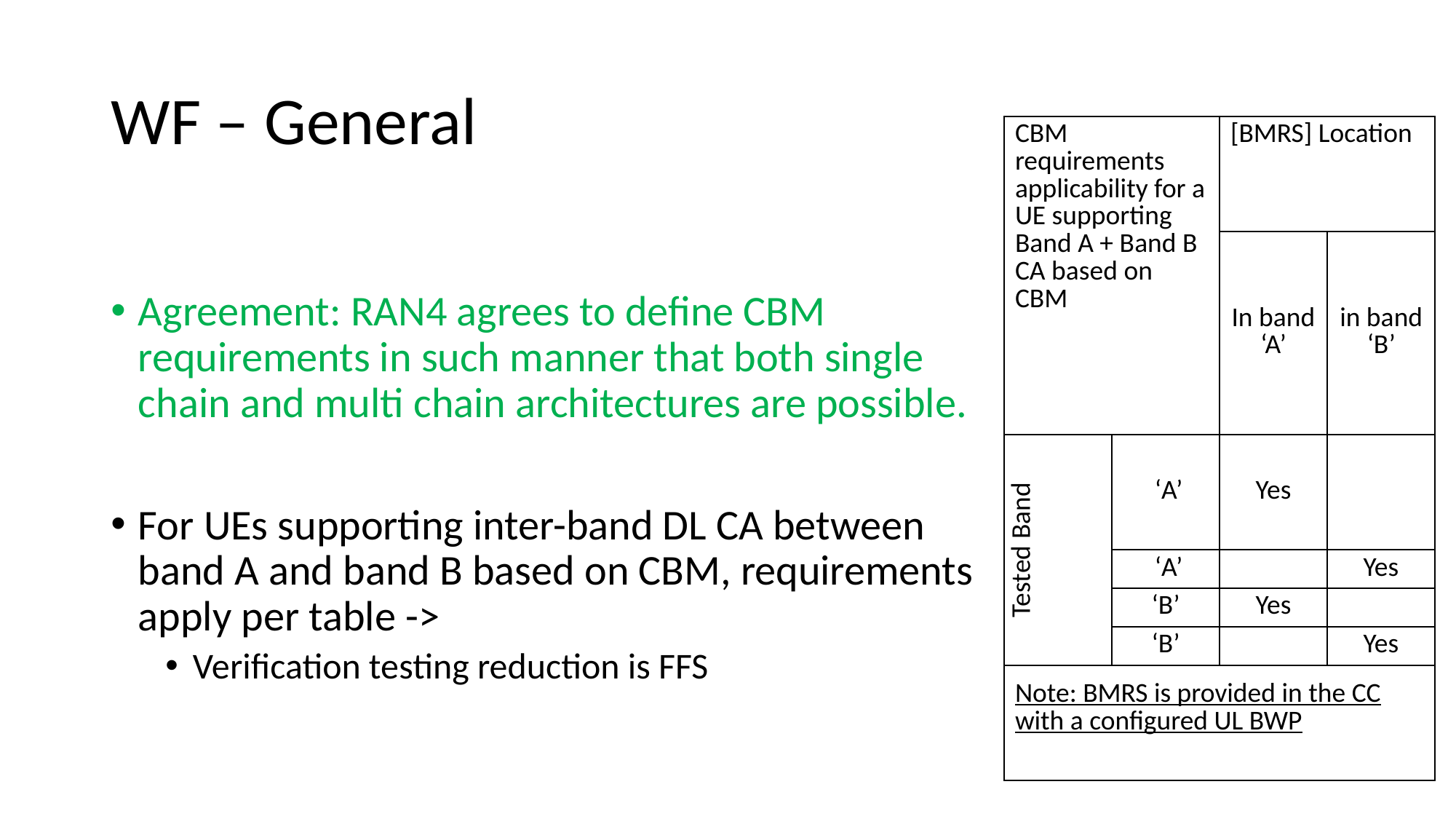

# WF – General
| CBM requirements applicability for a UE supporting Band A + Band B CA based on CBM |  | [BMRS] Location |  |
| --- | --- | --- | --- |
|  |  | In band ‘A’ | in band ‘B’ |
| Tested Band | ‘A’ | Yes |  |
|  | ‘A’ |  | Yes |
|  | ‘B’ | Yes |  |
|  | ‘B’ |  | Yes |
| Note: BMRS is provided in the CC with a configured UL BWP |  |  |  |

Agreement: RAN4 agrees to define CBM requirements in such manner that both single chain and multi chain architectures are possible.

For UEs supporting inter-band DL CA between band A and band B based on CBM, requirements apply per table ->
Verification testing reduction is FFS